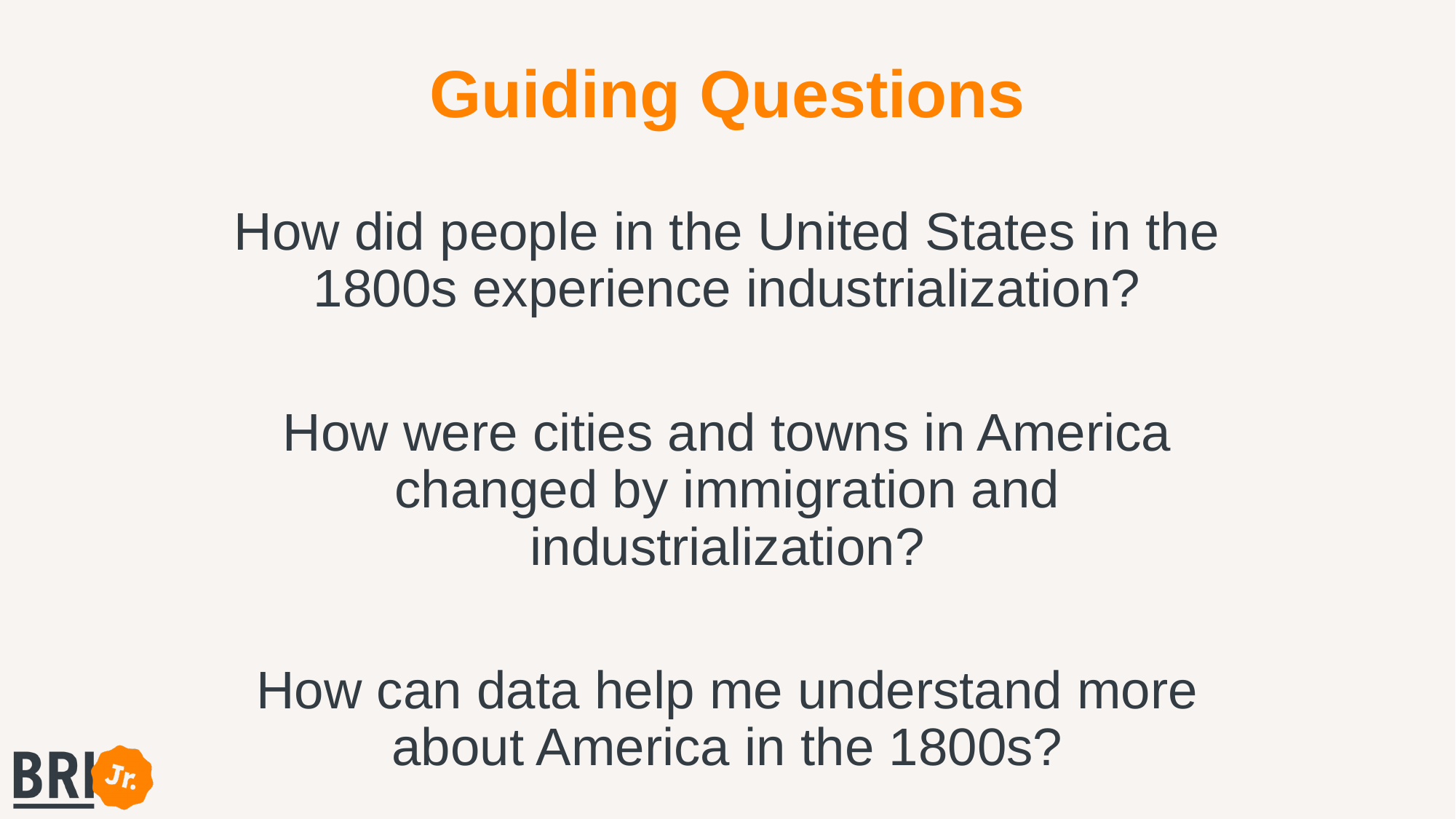

# Guiding Questions
How did people in the United States in the 1800s experience industrialization?

How were cities and towns in America changed by immigration and industrialization?

How can data help me understand more about America in the 1800s?